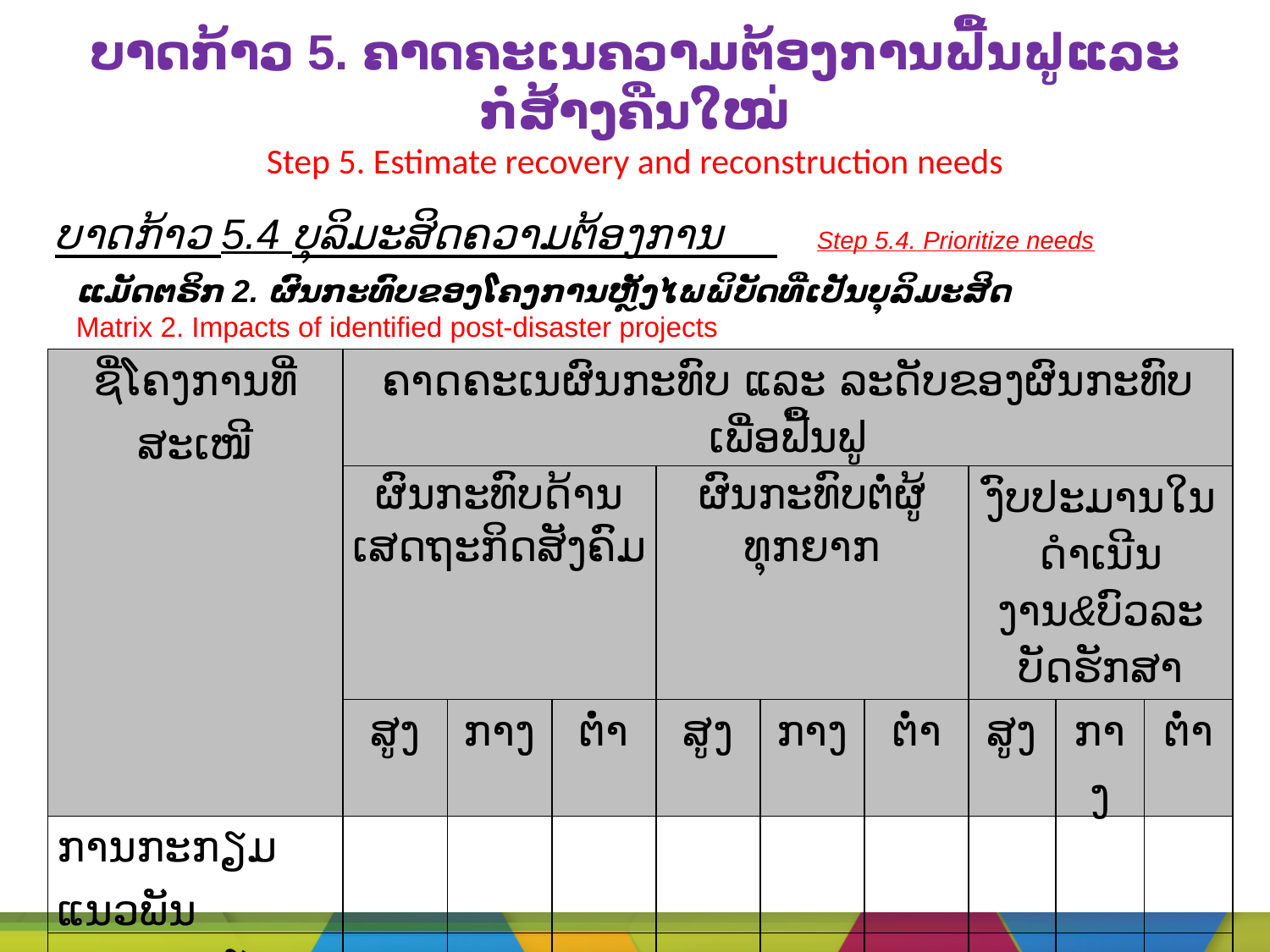

# ບາດກ້າວ 5. ຄາດຄະເນຄວາມຕ້ອງການຟື້ນຟູແລະກໍ່ສ້າງຄືນໃໝ່ Step 5. Estimate recovery and reconstruction needs

ບາດກ້າວ 5.4 ບຸລິມະສິດຄວາມຕ້ອງການ     	Step 5.4. Prioritize needs
ແມັດຕຣິກ 2. ຜົນກະທົບຂອງໂຄງການຫຼັງໄພພິບັດທີ່ເປັນບຸລິມະສິດ
Matrix 2. Impacts of identified post-disaster projects

| ຊື່ໂຄງການທີ່ສະເໜີ | ຄາດຄະເນຜົນກະທົບ ແລະ ລະດັບຂອງຜົນກະທົບເພື່ອຟື້ນຟູ |  |  |  |  |  |  |  |  |
| --- | --- | --- | --- | --- | --- | --- | --- | --- | --- |
|  | ຜົນກະທົບດ້ານເສດຖະກິດສັງຄົມ |  |  | ຜົນກະທົບຕໍ່ຜູ້ທຸກຍາກ |  |  | ງົບປະມານໃນດໍາເນີນງານ&ບົວ​ລະ​ບັດ​ຮັກສາ​ |  |  |
|  | ສູງ | ກາງ | ຕ່ຳ | ສູງ | ກາງ | ຕ່ຳ | ສູງ | ກາງ | ຕ່ຳ |
| ການກະກຽມແນວພັນ |  |  |  |  |  |  |  |  |  |
| ການກະກຽມສັດລ້ຽງ |  |  |  |  |  |  |  |  |  |
| ອື່ນໆ |  |  |  |  |  |  |  |  |  |